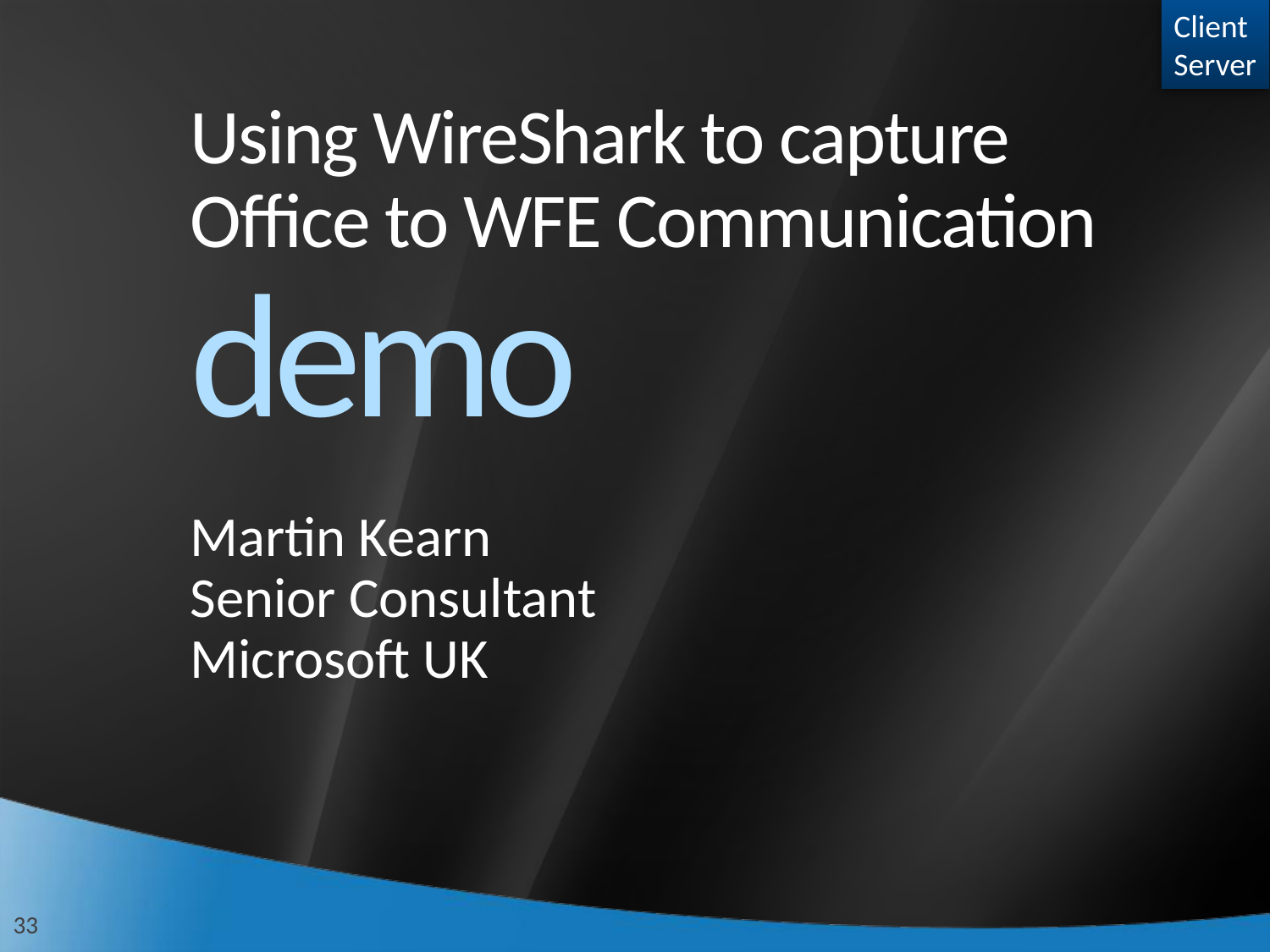

Client
Server
# Using WireShark to capture Office to WFE Communication
demo
Martin Kearn
Senior Consultant
Microsoft UK